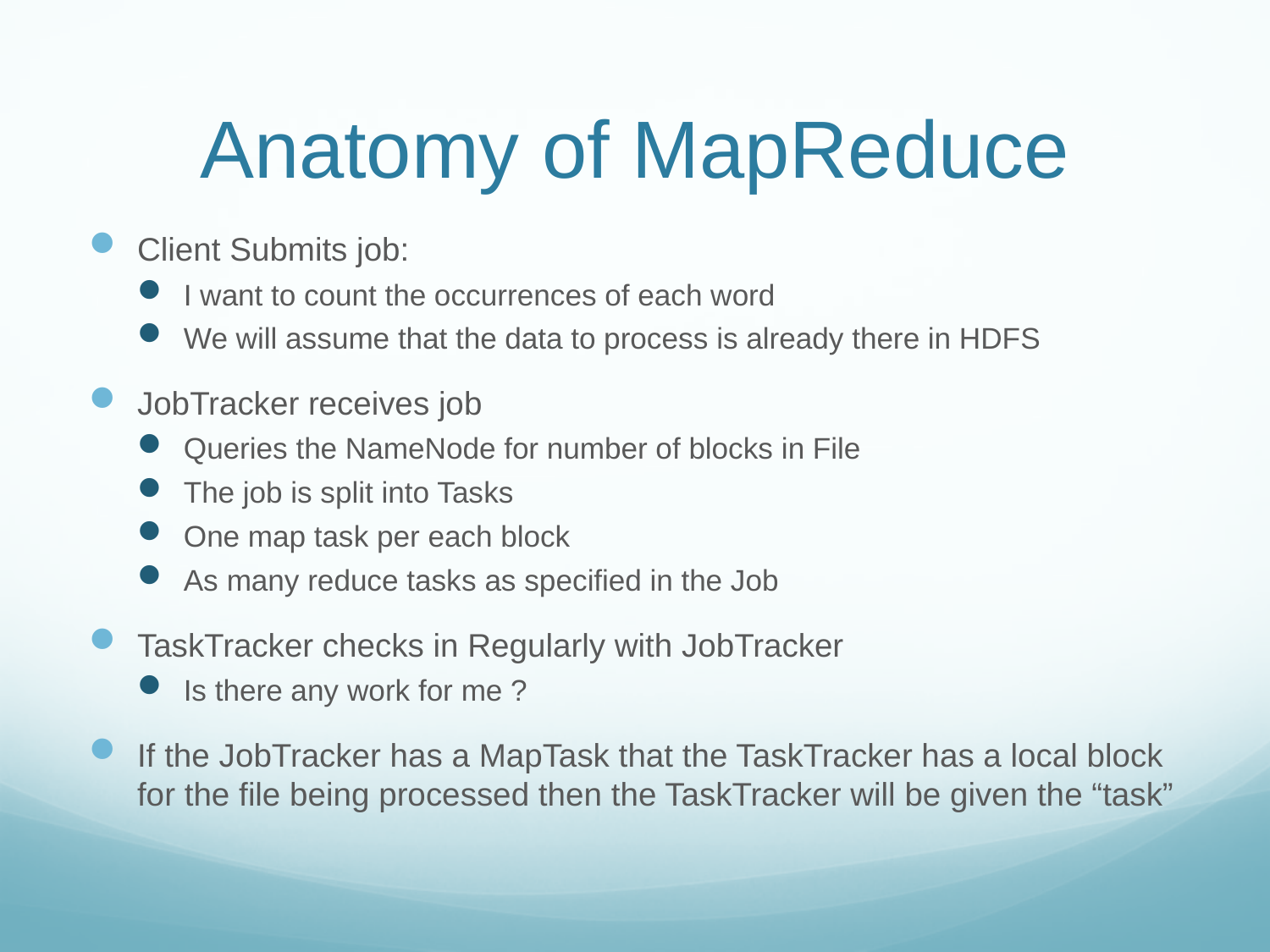

# Anatomy of MapReduce
Client Submits job:
I want to count the occurrences of each word
We will assume that the data to process is already there in HDFS
JobTracker receives job
Queries the NameNode for number of blocks in File
The job is split into Tasks
One map task per each block
As many reduce tasks as specified in the Job
TaskTracker checks in Regularly with JobTracker
Is there any work for me ?
If the JobTracker has a MapTask that the TaskTracker has a local block for the file being processed then the TaskTracker will be given the “task”